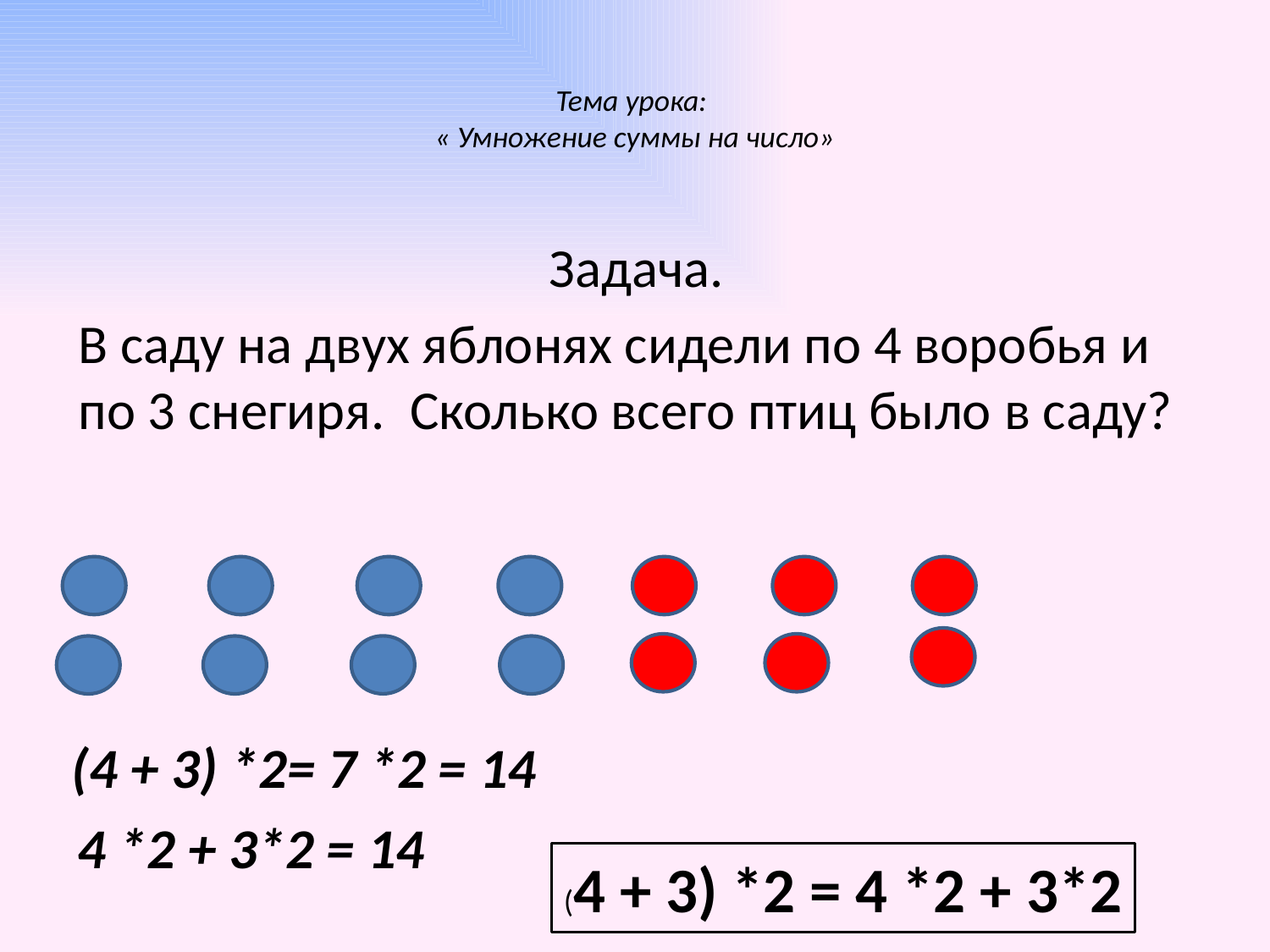

# Тема урока: « Умножение суммы на число»
Задача.
В саду на двух яблонях сидели по 4 воробья и по 3 снегиря.  Сколько всего птиц было в саду?

(4 + 3) *2= 7 *2 = 14
4 *2 + 3*2 = 14
(4 + 3) *2 = 4 *2 + 3*2